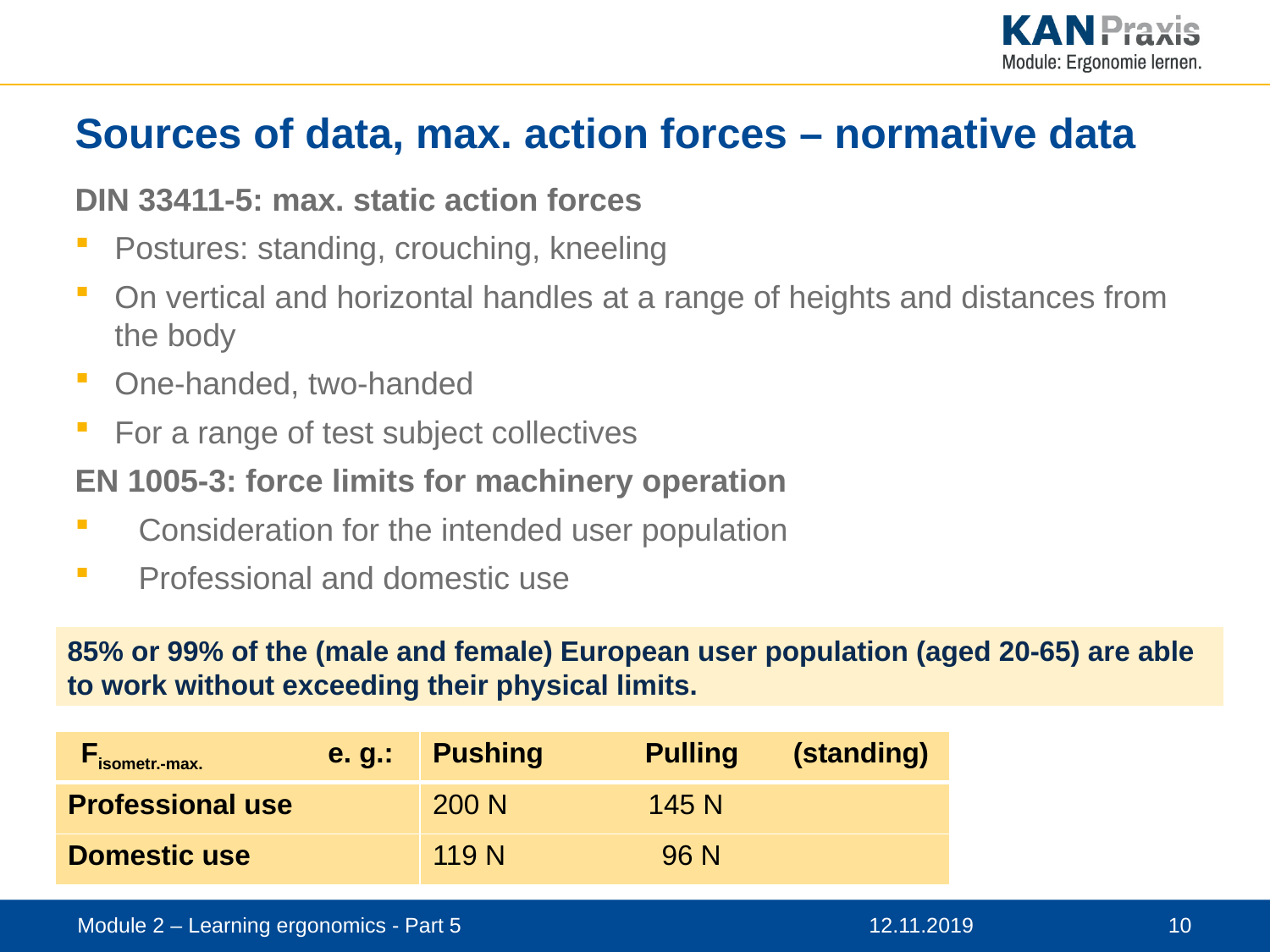

# Sources of data, max. action forces – normative data
DIN 33411-5: max. static action forces
Postures: standing, crouching, kneeling
On vertical and horizontal handles at a range of heights and distances from the body
One-handed, two-handed
For a range of test subject collectives
EN 1005-3: force limits for machinery operation
Consideration for the intended user population
Professional and domestic use

85% or 99% of the (male and female) European user population (aged 20-65) are able to work without exceeding their physical limits.
| Fisometr.-max. e. g.: | Pushing Pulling (standing) |
| --- | --- |
| Professional use | 200 N 145 N |
| Domestic use | 119 N 96 N |
Module 2 – Learning ergonomics - Part 5
12.11.2019
 10